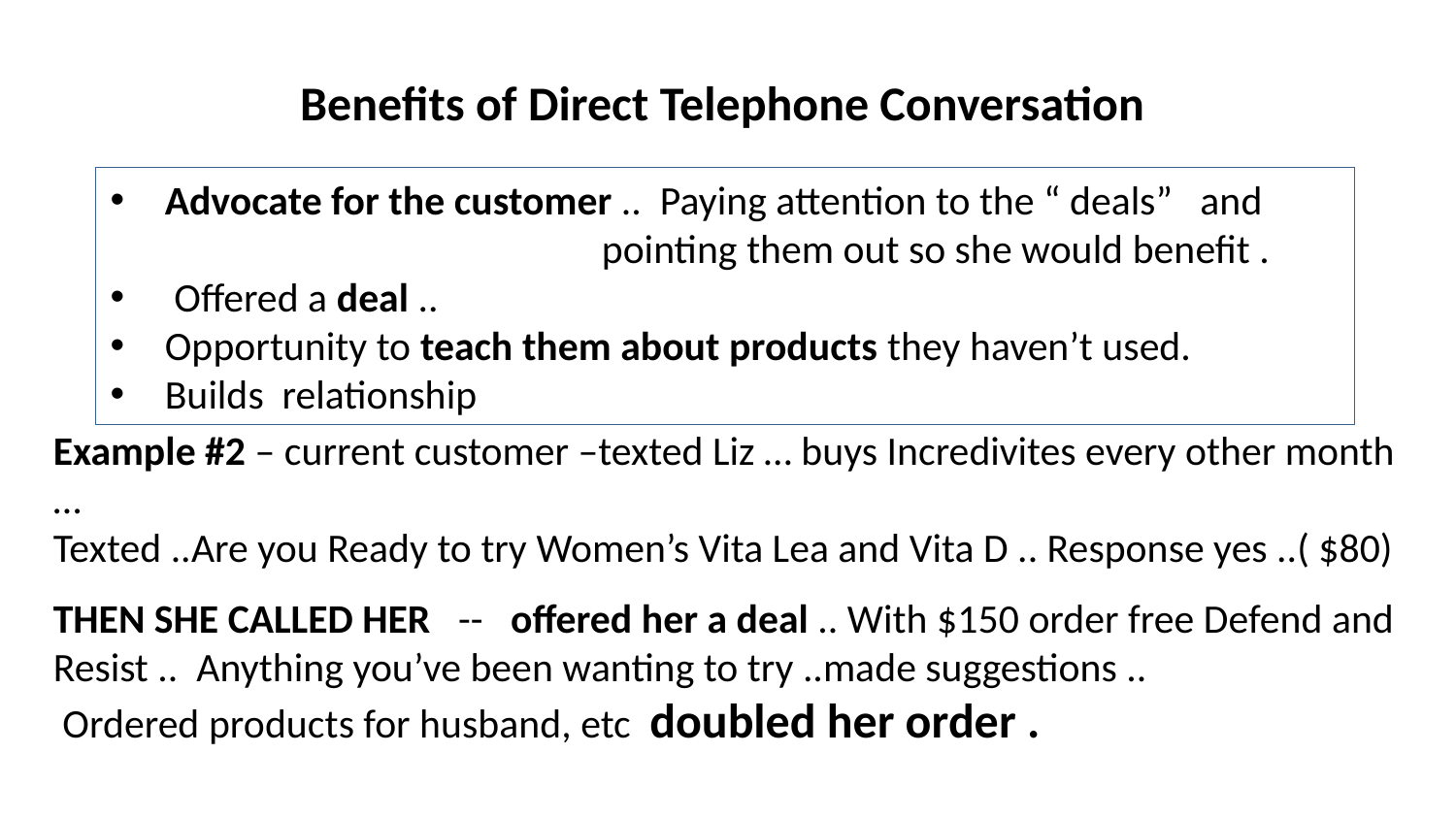

# Benefits of Direct Telephone Conversation
Advocate for the customer ..  Paying attention to the “ deals”   and 				pointing them out so she would benefit .
 Offered a deal ..
Opportunity to teach them about products they haven’t used.
Builds  relationship
Example #2 – current customer –texted Liz … buys Incredivites every other month …
Texted ..Are you Ready to try Women’s Vita Lea and Vita D .. Response yes ..( $80)

THEN SHE CALLED HER   --   offered her a deal .. With $150 order free Defend and Resist ..  Anything you’ve been wanting to try ..made suggestions ..
 Ordered products for husband, etc  doubled her order .